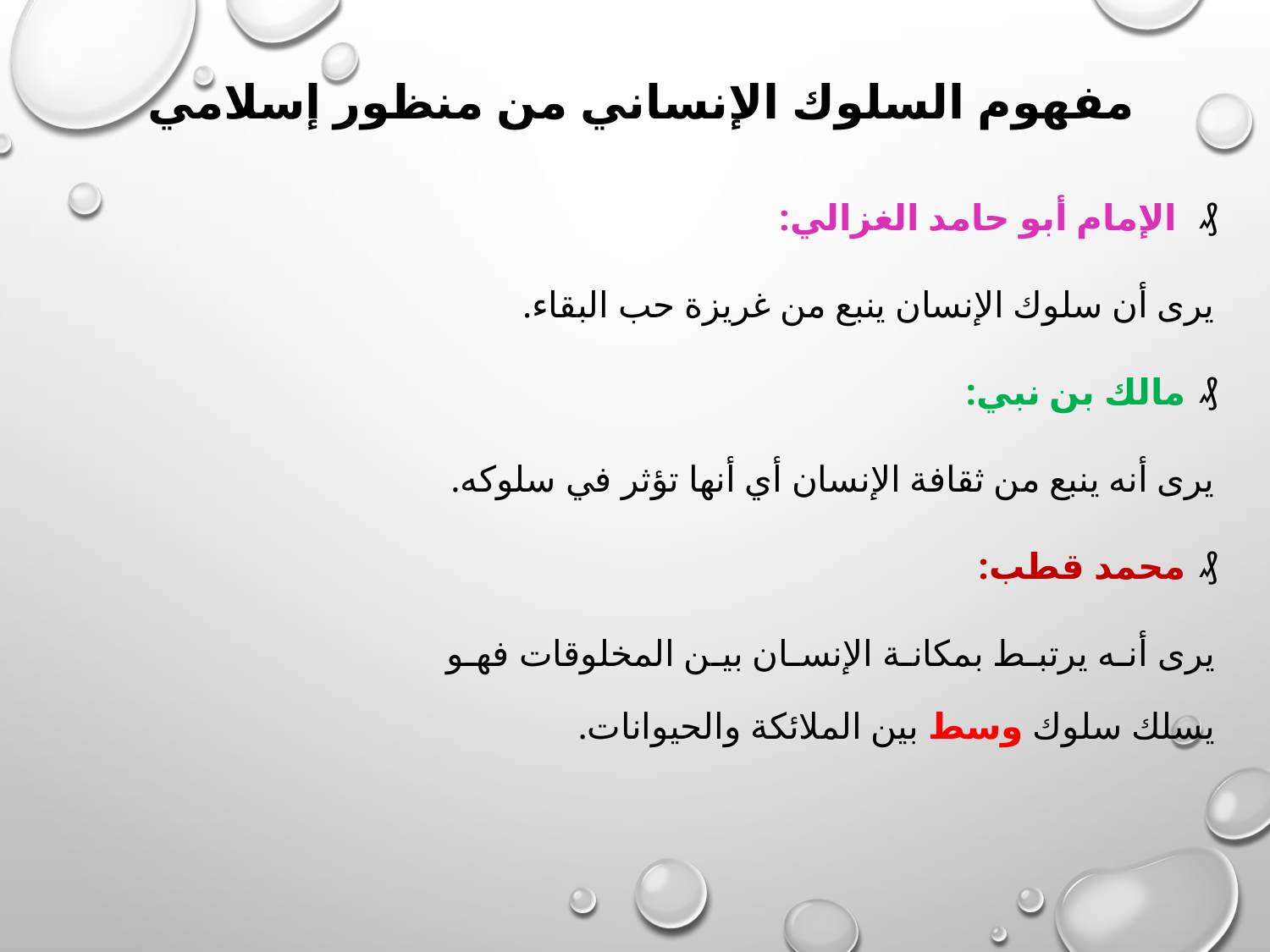

# مفهوم السلوك الإنساني من منظور إسلامي
 الإمام أبو حامد الغزالي:
يرى أن سلوك الإنسان ينبع من غريزة حب البقاء.
مالك بن نبي:
يرى أنه ينبع من ثقافة الإنسان أي أنها تؤثر في سلوكه.
محمد قطب:
يرى أنه يرتبط بمكانة الإنسان بين المخلوقات فهو يسلك سلوك وسط بين الملائكة والحيوانات.